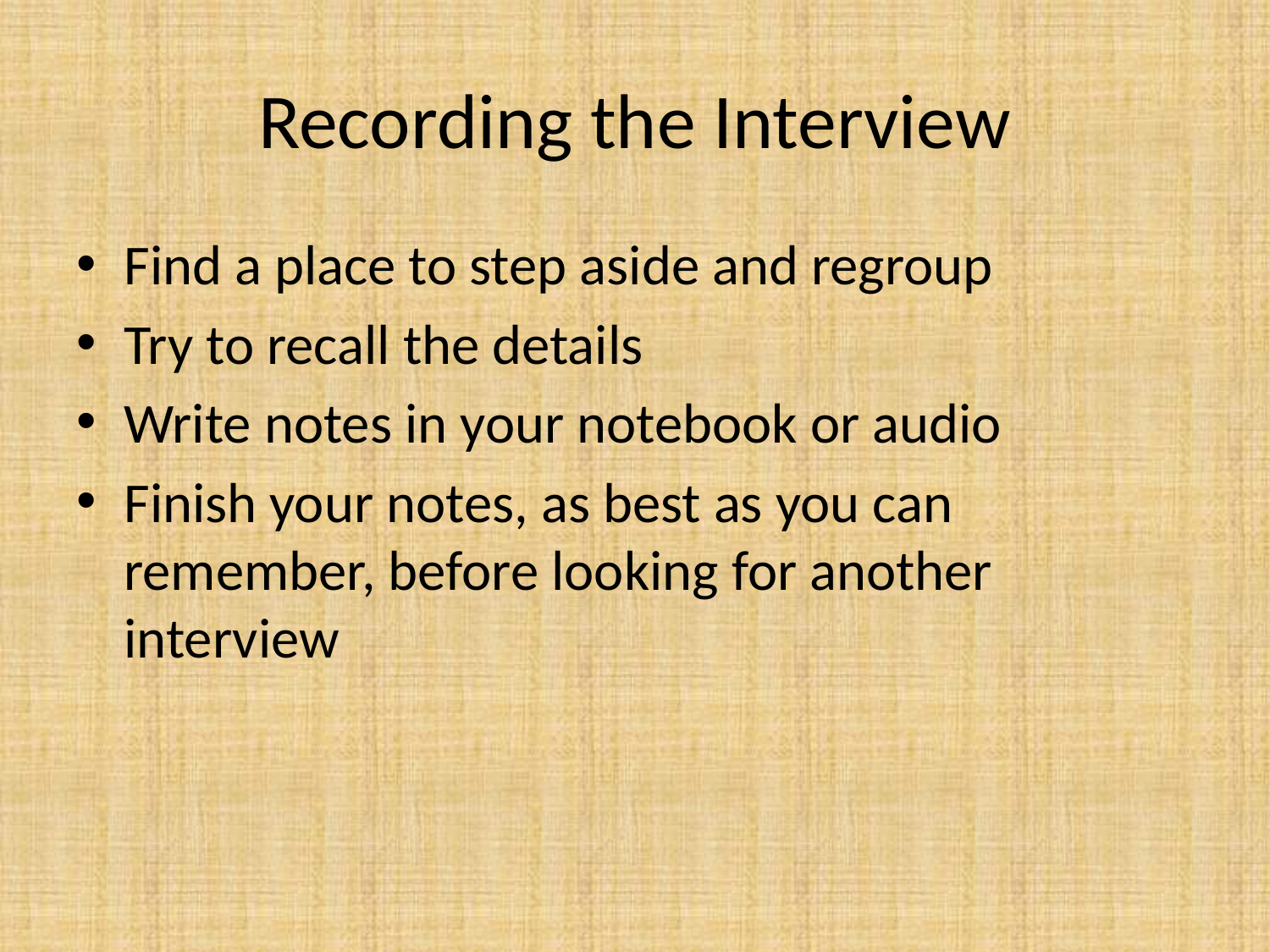

# Recording the Interview
Find a place to step aside and regroup
Try to recall the details
Write notes in your notebook or audio
Finish your notes, as best as you can remember, before looking for another interview